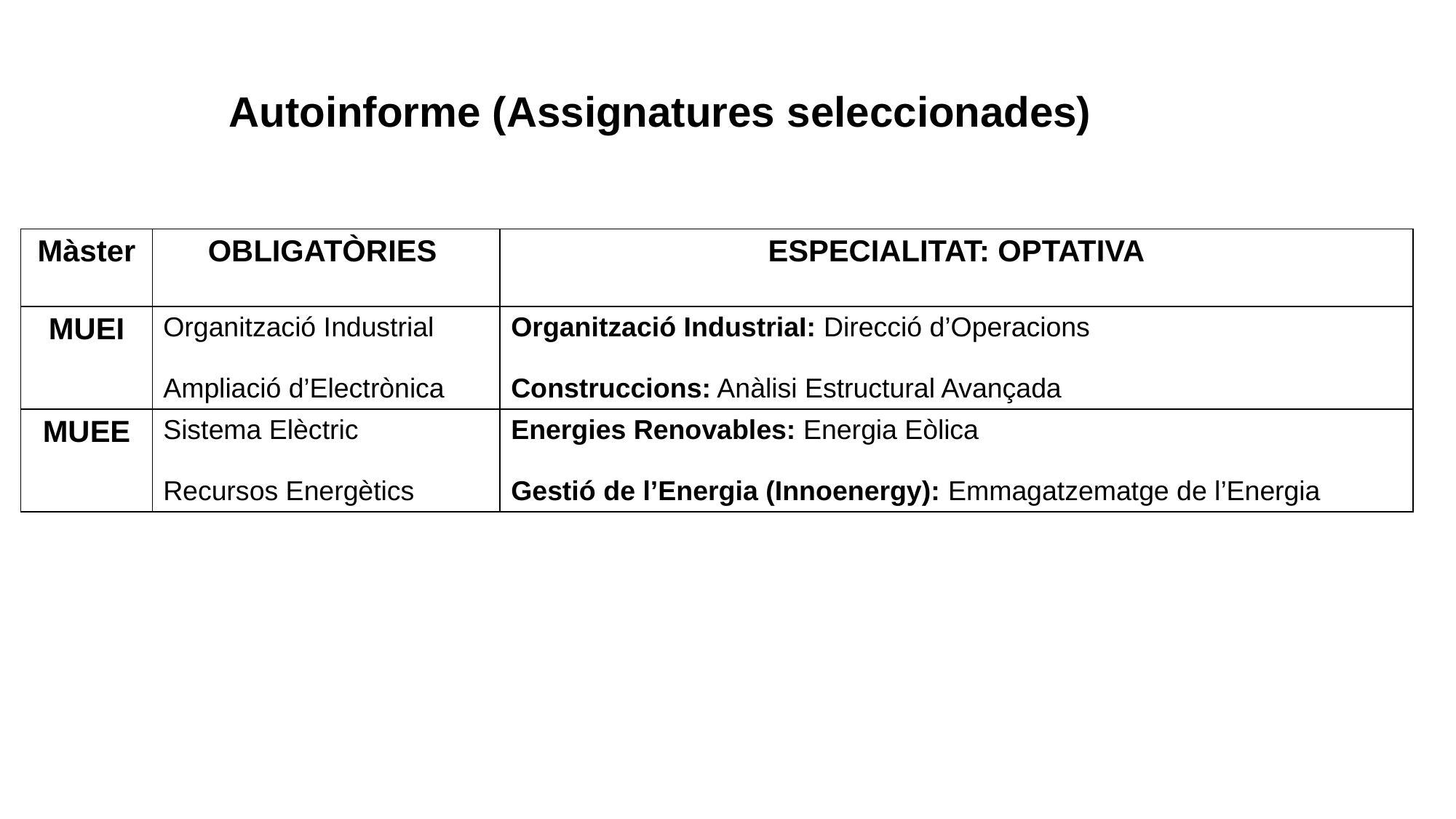

Autoinforme (Assignatures seleccionades)
| Màster | OBLIGATÒRIES | ESPECIALITAT: OPTATIVA |
| --- | --- | --- |
| MUEI | Organització Industrial Ampliació d’Electrònica | Organització IndustriaI: Direcció d’Operacions Construccions: Anàlisi Estructural Avançada |
| MUEE | Sistema Elèctric Recursos Energètics | Energies Renovables: Energia Eòlica Gestió de l’Energia (Innoenergy): Emmagatzematge de l’Energia |